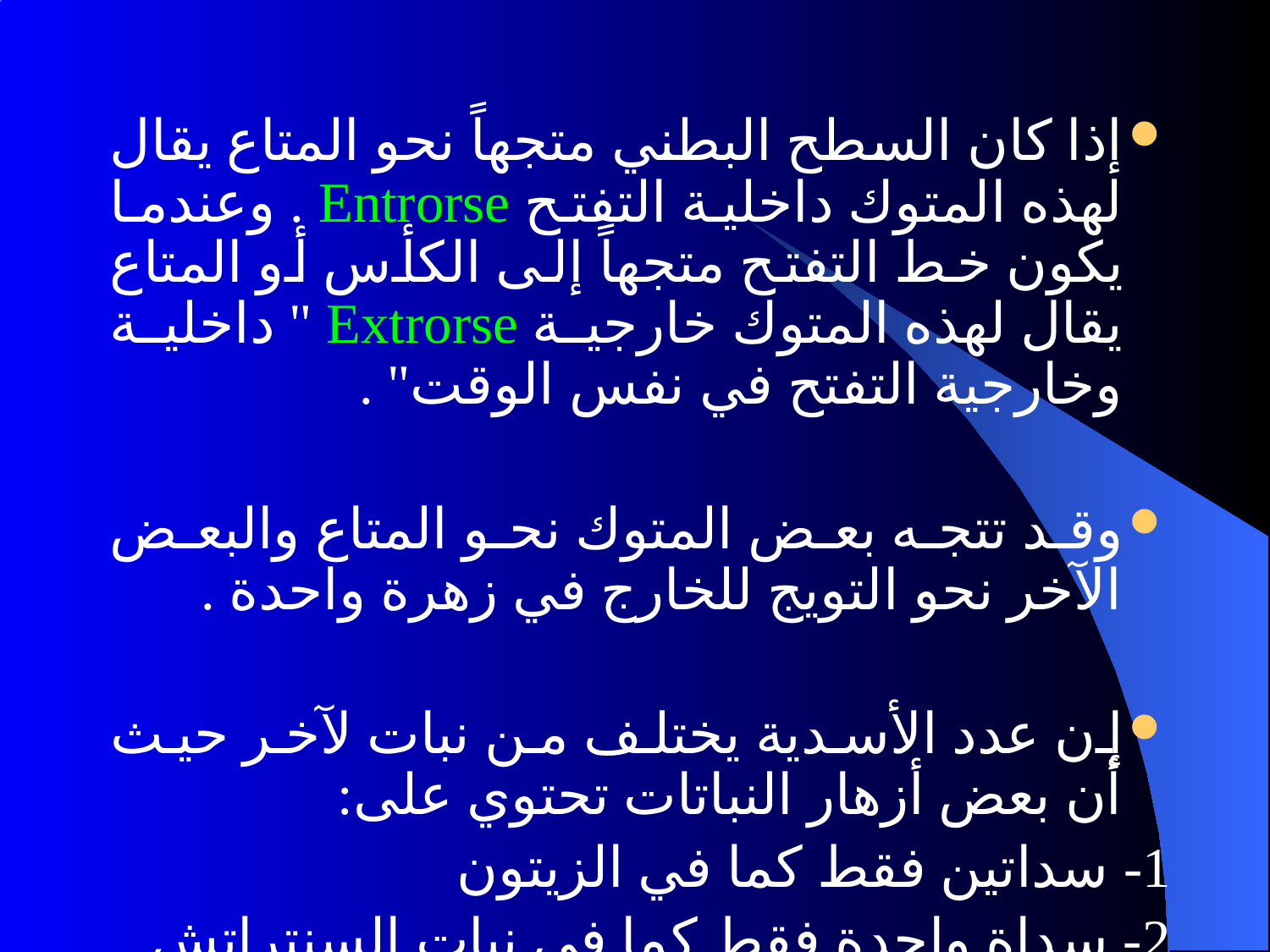

إذا كان السطح البطني متجهاً نحو المتاع يقال لهذه المتوك داخلية التفتح Entrorse . وعندما يكون خط التفتح متجهاً إلى الكأس أو المتاع يقال لهذه المتوك خارجية Extrorse " داخلية وخارجية التفتح في نفس الوقت" .

وقد تتجه بعض المتوك نحو المتاع والبعض الآخر نحو التويج للخارج في زهرة واحدة .

إن عدد الأسدية يختلف من نبات لآخر حيث أن بعض أزهار النباتات تحتوي على:
1- سداتين فقط كما في الزيتون
2- سداة واحدة فقط كما في نبات السنتراتش.